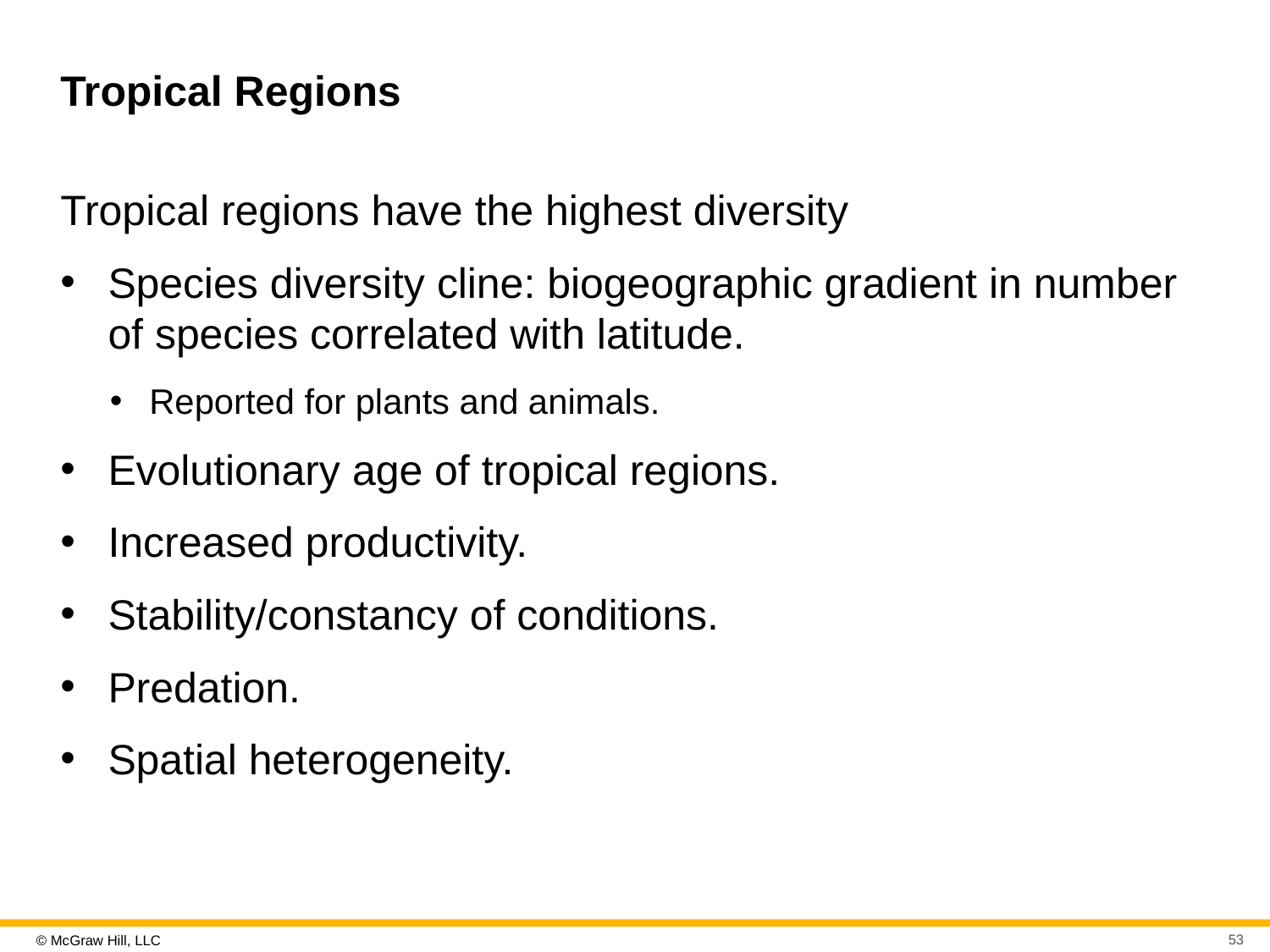

# Tropical Regions
Tropical regions have the highest diversity
Species diversity cline: biogeographic gradient in number of species correlated with latitude.
Reported for plants and animals.
Evolutionary age of tropical regions.
Increased productivity.
Stability/constancy of conditions.
Predation.
Spatial heterogeneity.
53